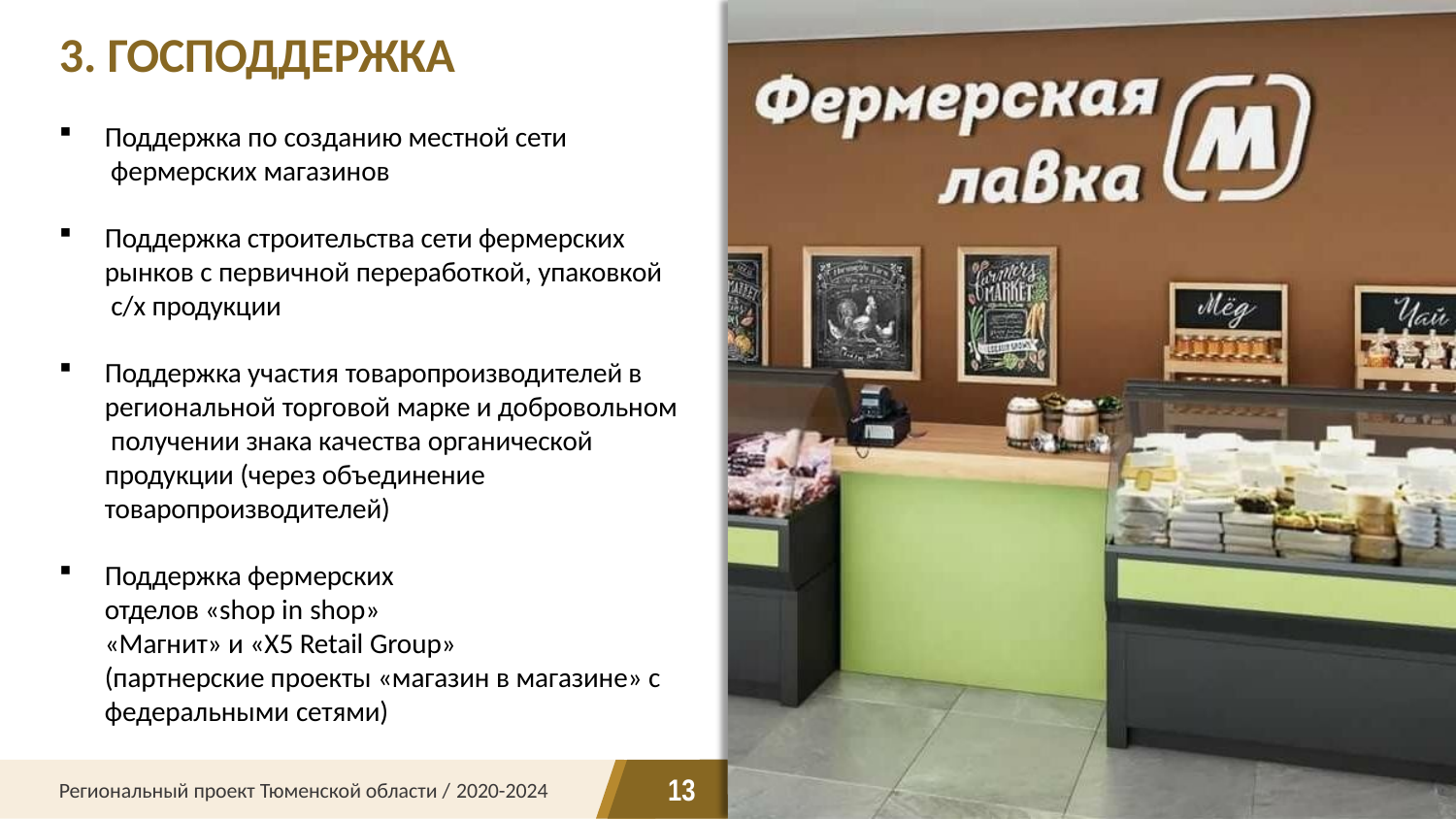

# 3. ГОСПОДДЕРЖКА
Поддержка по созданию местной сети  фермерских магазинов

Поддержка строительства сети фермерских  рынков с первичной переработкой, упаковкой  с/х продукции

Поддержка участия товаропроизводителей в  региональной торговой марке и добровольном  получении знака качества органической
продукции (через объединение  товаропроизводителей)

Поддержка фермерских отделов «shop in shop»
«Магнит» и «Х5 Retail Group»
(партнерские проекты «магазин в магазине» с  федеральными сетями)
13
Региональный проект Тюменской области / 2020-2024